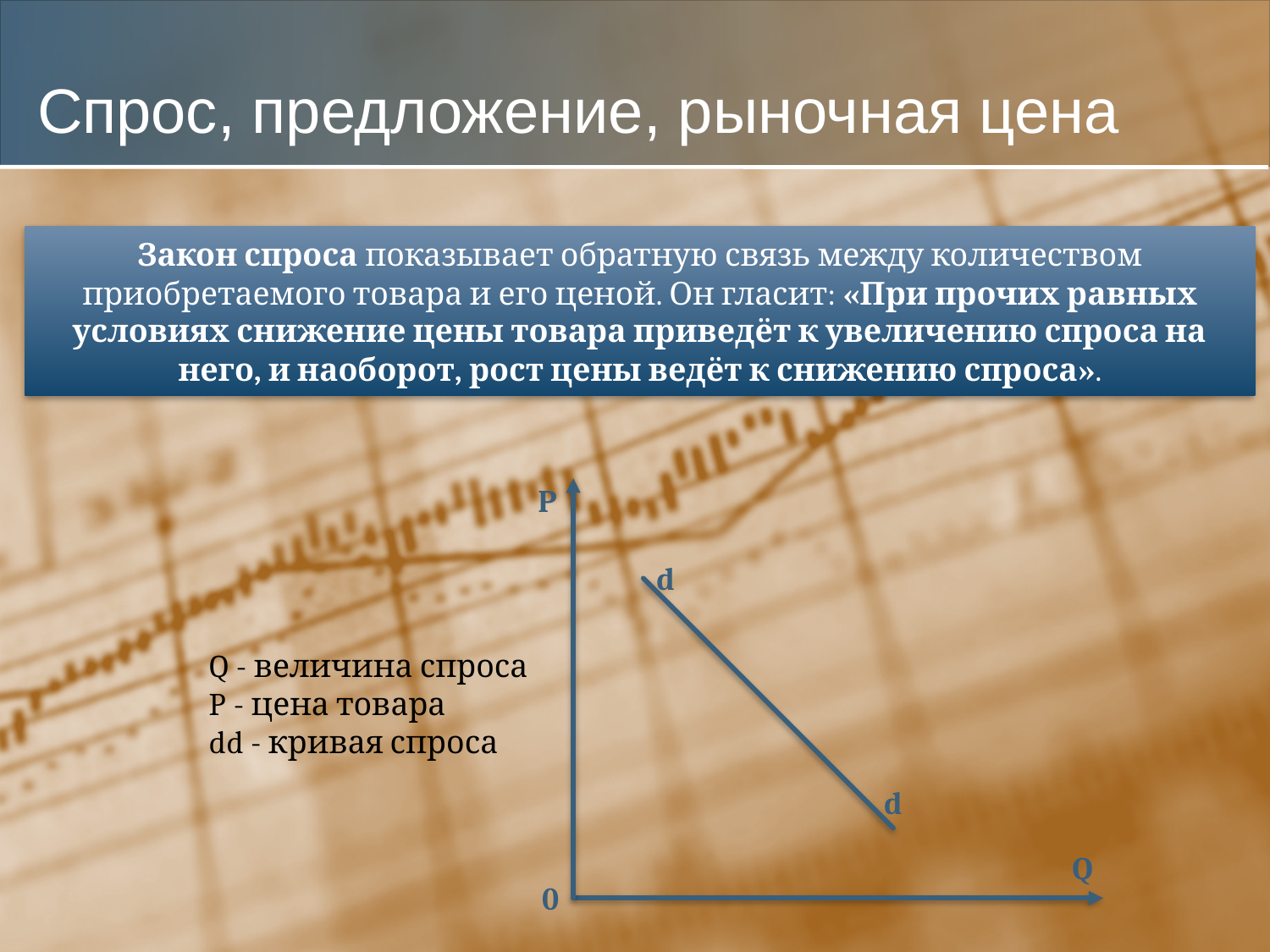

# Спрос, предложение, рыночная цена
Закон спроса показывает обратную связь между количеством приобретаемого товара и его ценой. Он гласит: «При прочих равных условиях снижение цены товара приведёт к увеличению спроса на него, и наоборот, рост цены ведёт к снижению спроса».
P
d
Q - величина спроса
P - цена товара
dd - кривая спроса
d
Q
0